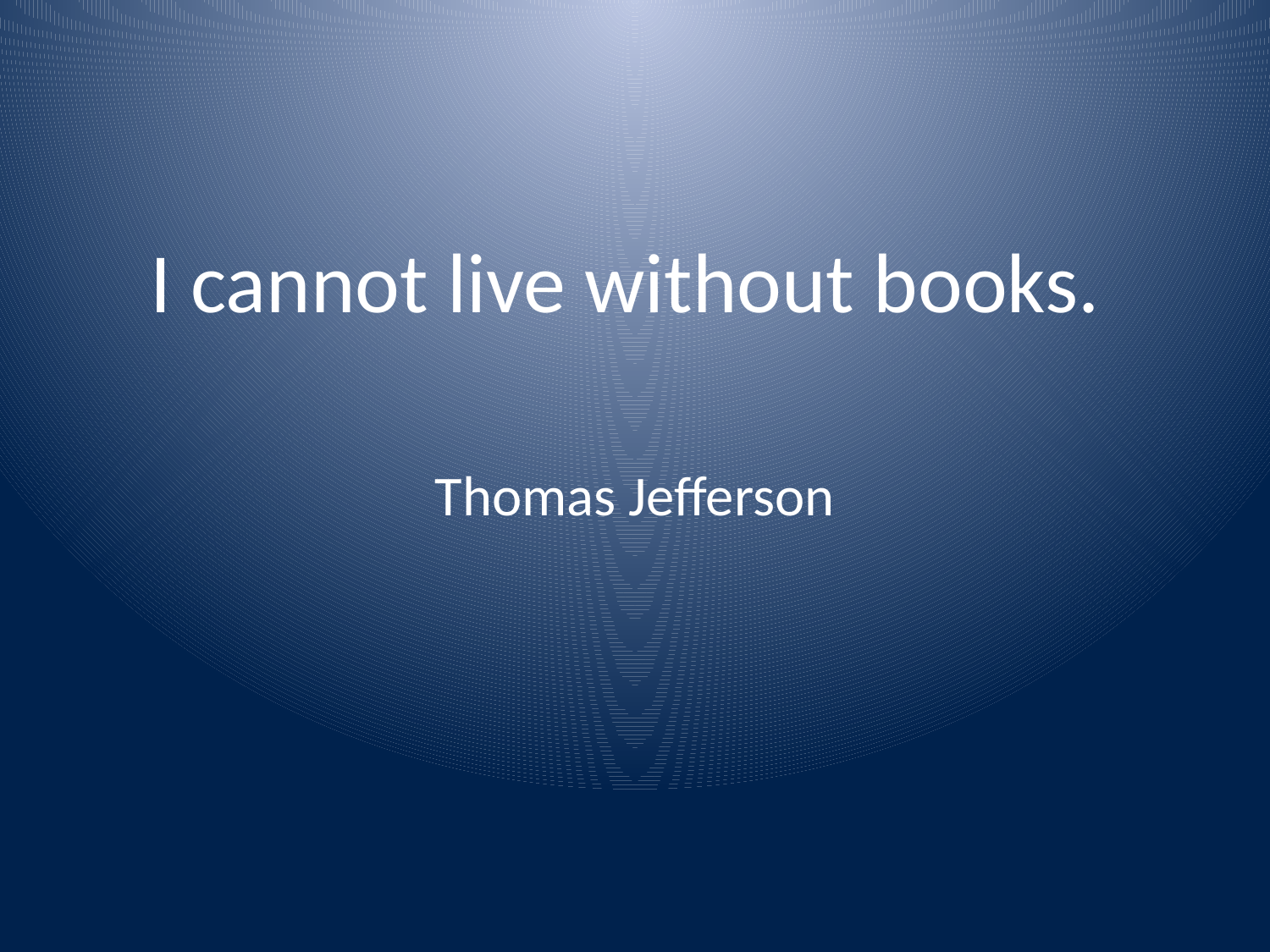

#
I cannot live without books.

Thomas Jefferson